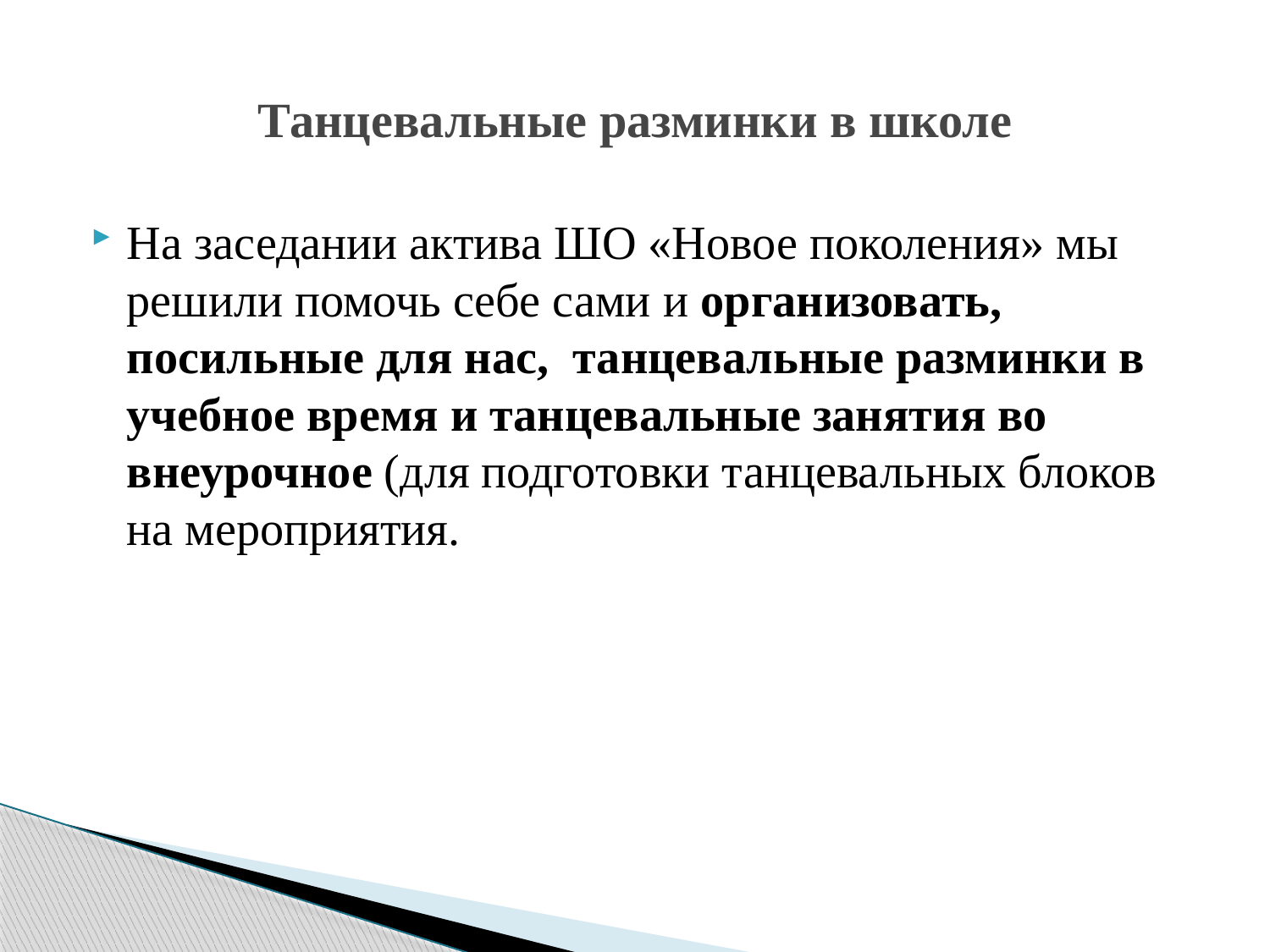

# Танцевальные разминки в школе
На заседании актива ШО «Новое поколения» мы решили помочь себе сами и организовать, посильные для нас,  танцевальные разминки в учебное время и танцевальные занятия во внеурочное (для подготовки танцевальных блоков на мероприятия.